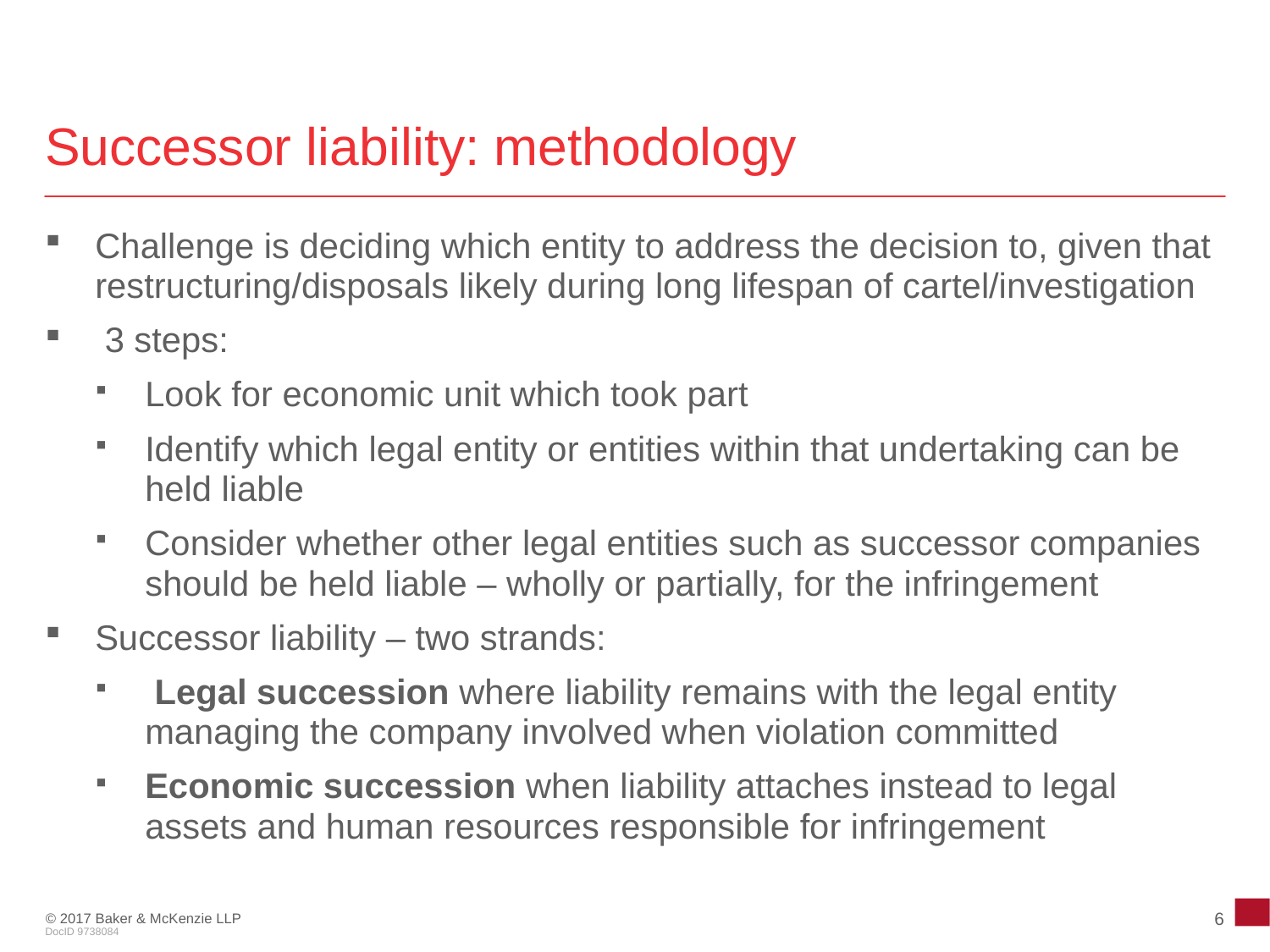

# Successor liability: methodology
Challenge is deciding which entity to address the decision to, given that restructuring/disposals likely during long lifespan of cartel/investigation
 3 steps:
Look for economic unit which took part
Identify which legal entity or entities within that undertaking can be held liable
Consider whether other legal entities such as successor companies should be held liable – wholly or partially, for the infringement
Successor liability – two strands:
 Legal succession where liability remains with the legal entity managing the company involved when violation committed
Economic succession when liability attaches instead to legal assets and human resources responsible for infringement
6